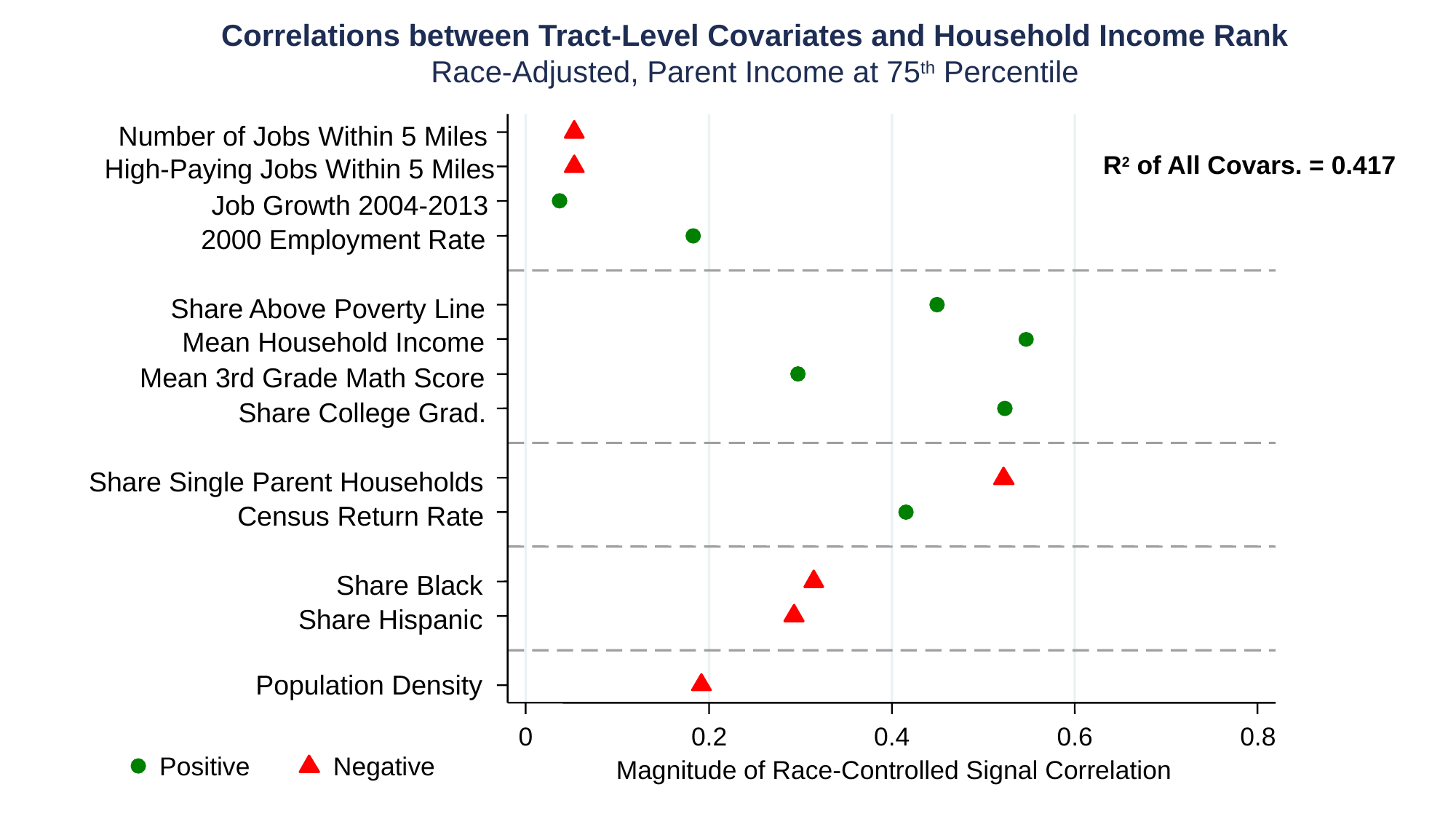

0
0.2
0.4
0.6
0.8
Magnitude of Race-Controlled Signal Correlation
Correlations between Tract-Level Covariates and Household Income Rank
Race-Adjusted, Parent Income at 75th Percentile

Number of Jobs Within 5 Miles
R2 of All Covars. = 0.417
High-Paying Jobs Within 5 Miles
Job Growth 2004-2013
2000 Employment Rate
Share Above Poverty Line
Mean Household Income
Mean 3rd Grade Math Score
Share College Grad.
Share Single Parent Households

Census Return Rate
Share Black
Share Hispanic
Population Density
Positive
Negative